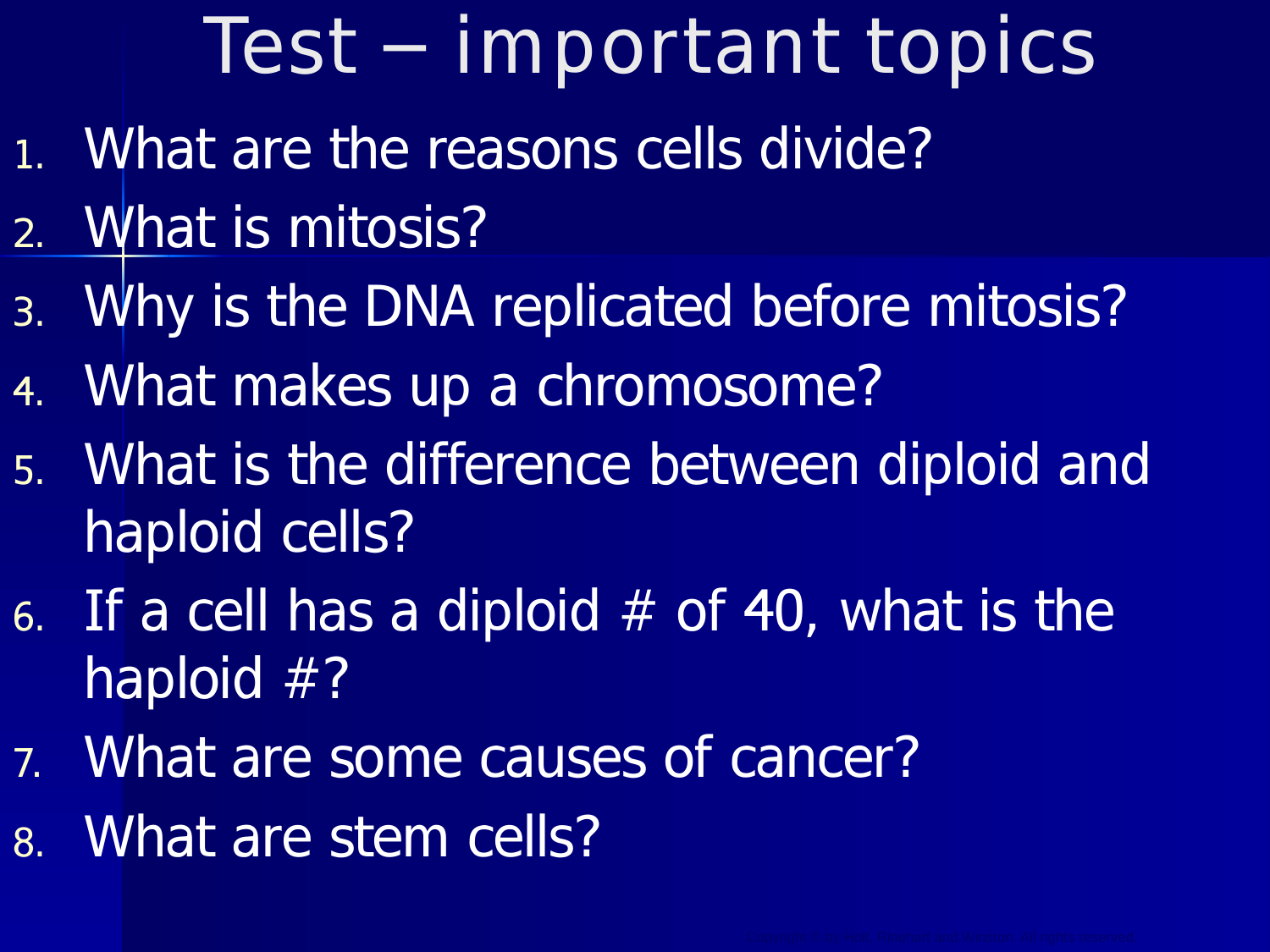

# Test – important topics
What are the reasons cells divide?
What is mitosis?
Why is the DNA replicated before mitosis?
What makes up a chromosome?
What is the difference between diploid and haploid cells?
If a cell has a diploid # of 40, what is the haploid #?
What are some causes of cancer?
What are stem cells?